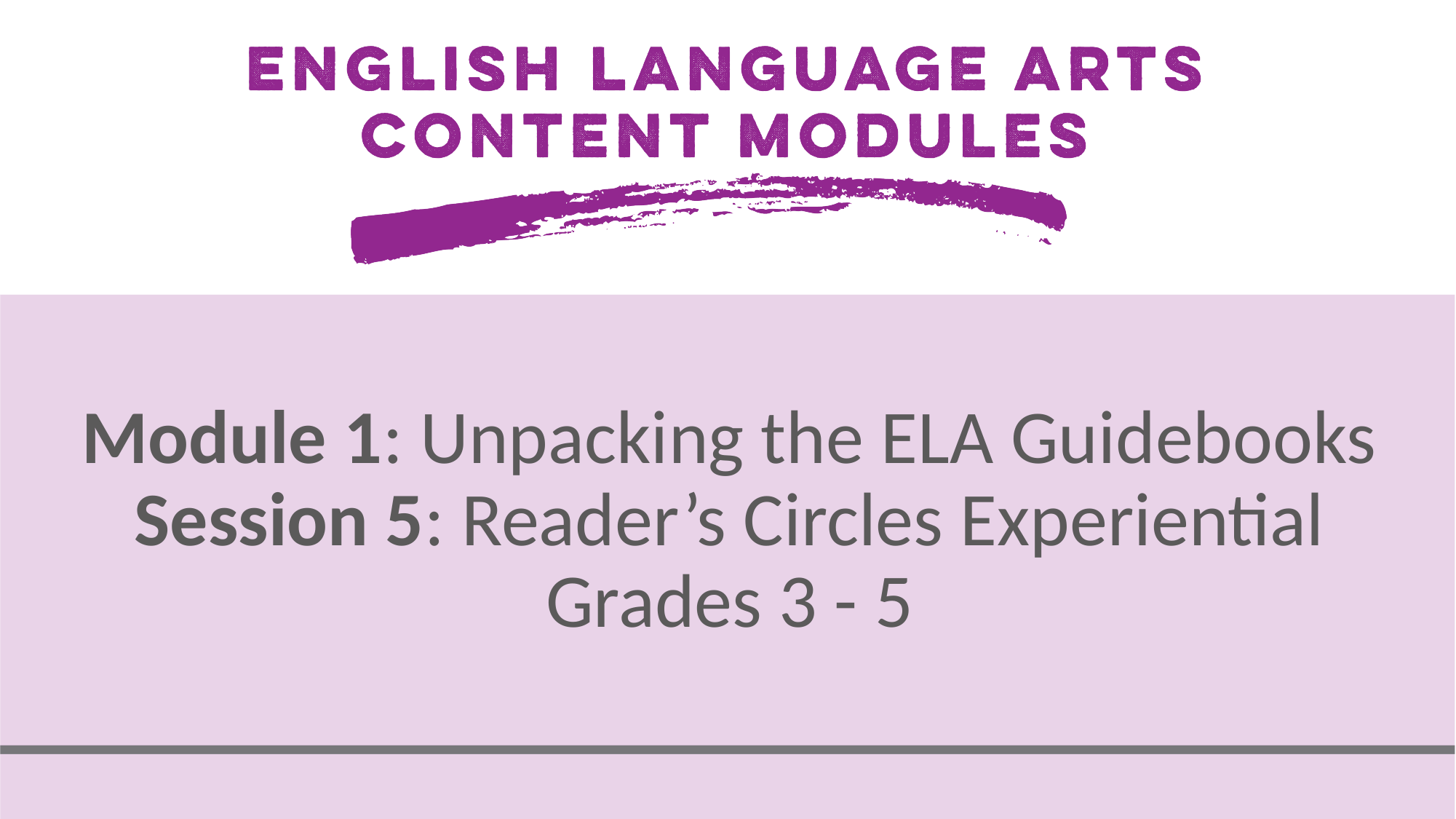

# Module 1: Unpacking the ELA Guidebooks Session 5: Reader’s Circles Experiential Grades 3 - 5